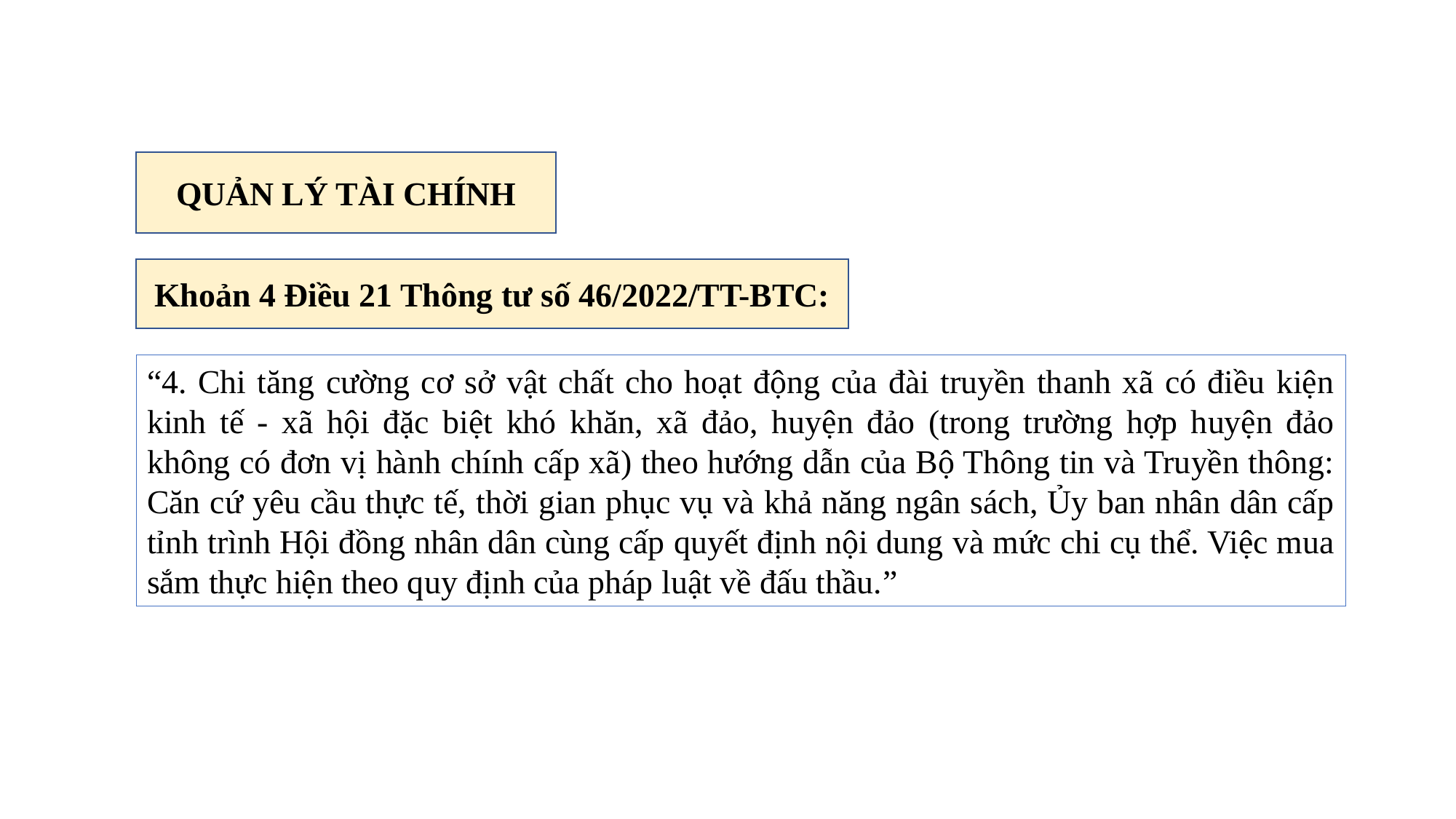

QUẢN LÝ TÀI CHÍNH
Khoản 4 Điều 21 Thông tư số 46/2022/TT-BTC:
“4. Chi tăng cường cơ sở vật chất cho hoạt động của đài truyền thanh xã có điều kiện kinh tế - xã hội đặc biệt khó khăn, xã đảo, huyện đảo (trong trường hợp huyện đảo không có đơn vị hành chính cấp xã) theo hướng dẫn của Bộ Thông tin và Truyền thông: Căn cứ yêu cầu thực tế, thời gian phục vụ và khả năng ngân sách, Ủy ban nhân dân cấp tỉnh trình Hội đồng nhân dân cùng cấp quyết định nội dung và mức chi cụ thể. Việc mua sắm thực hiện theo quy định của pháp luật về đấu thầu.”